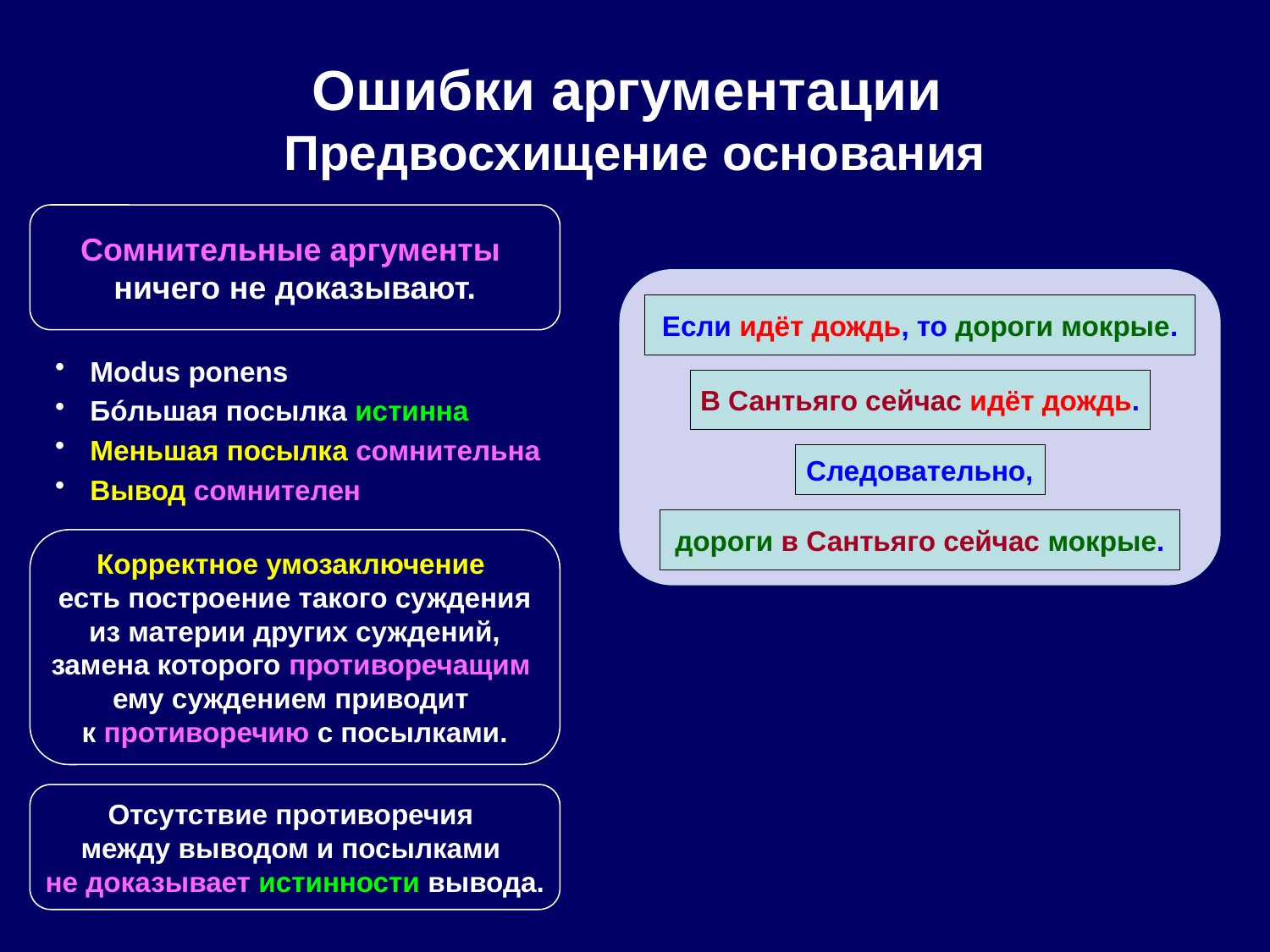

# Ошибки аргументации Предвосхищение основания
Сомнительные аргументы
ничего не доказывают.

Если идёт дождь, то дороги мокрые.
Modus ponens
Бóльшая посылка истинна
Меньшая посылка сомнительна
Вывод сомнителен
В Сантьяго сейчас идёт дождь.
Следовательно,
дороги в Сантьяго сейчас мокрые.
Корректное умозаключение
есть построение такого суждения из материи других суждений, замена которого противоречащим
ему суждением приводит
к противоречию с посылками.
Отсутствие противоречия
между выводом и посылками
не доказывает истинности вывода.